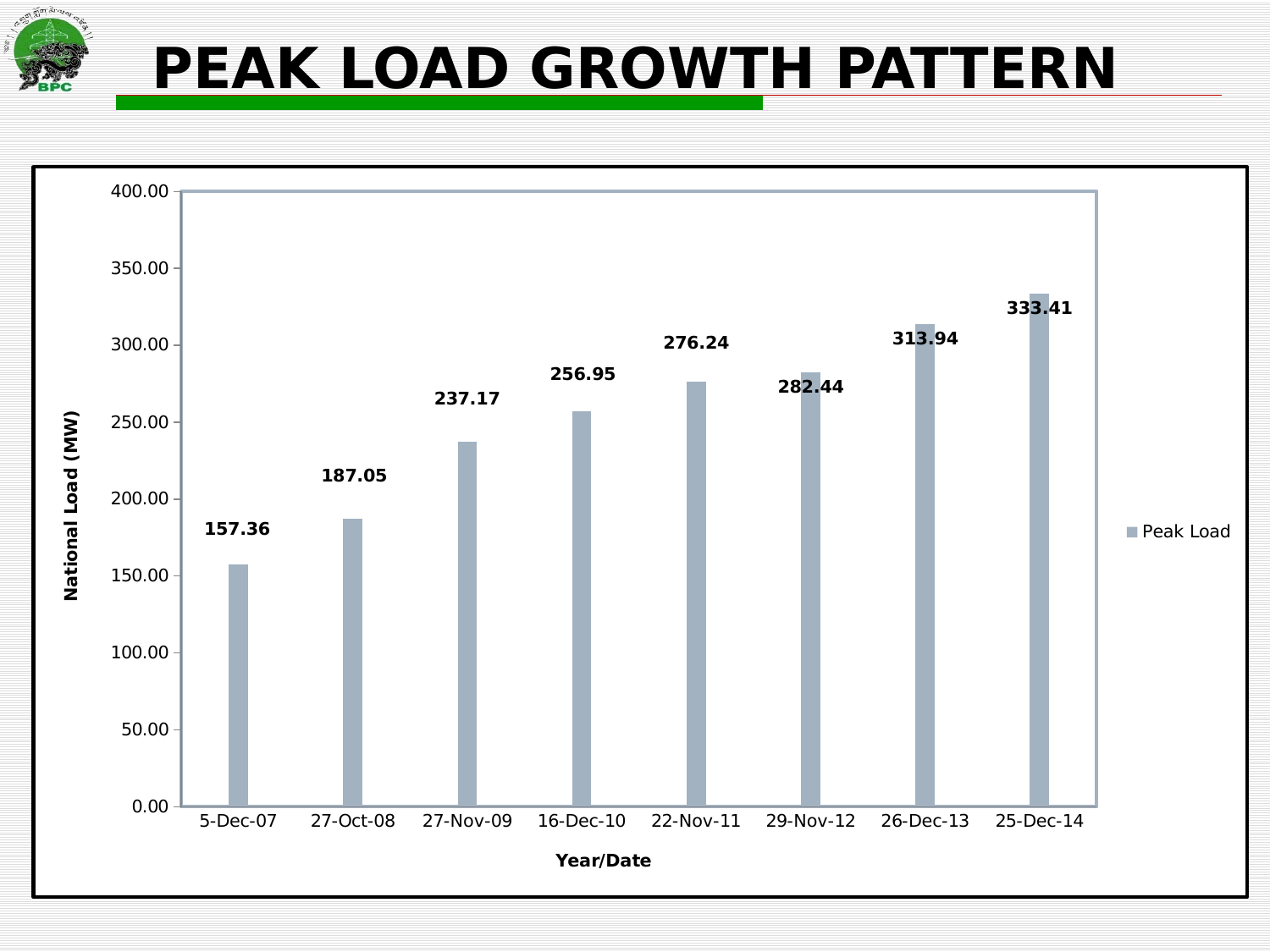

# PEAK LOAD GROWTH PATTERN

### Chart

| Category |  |
|---|---|
| 39421 | 157.36 |
| 39748 | 187.05 |
| 40144 | 237.17 |
| 40528 | 256.95408440168194 |
| 40869 | 276.23899999999975 |
| 41242 | 282.43722284604024 |
| 41634 | 313.94000000000005 |
| 41998 | 333.4099999999999 |